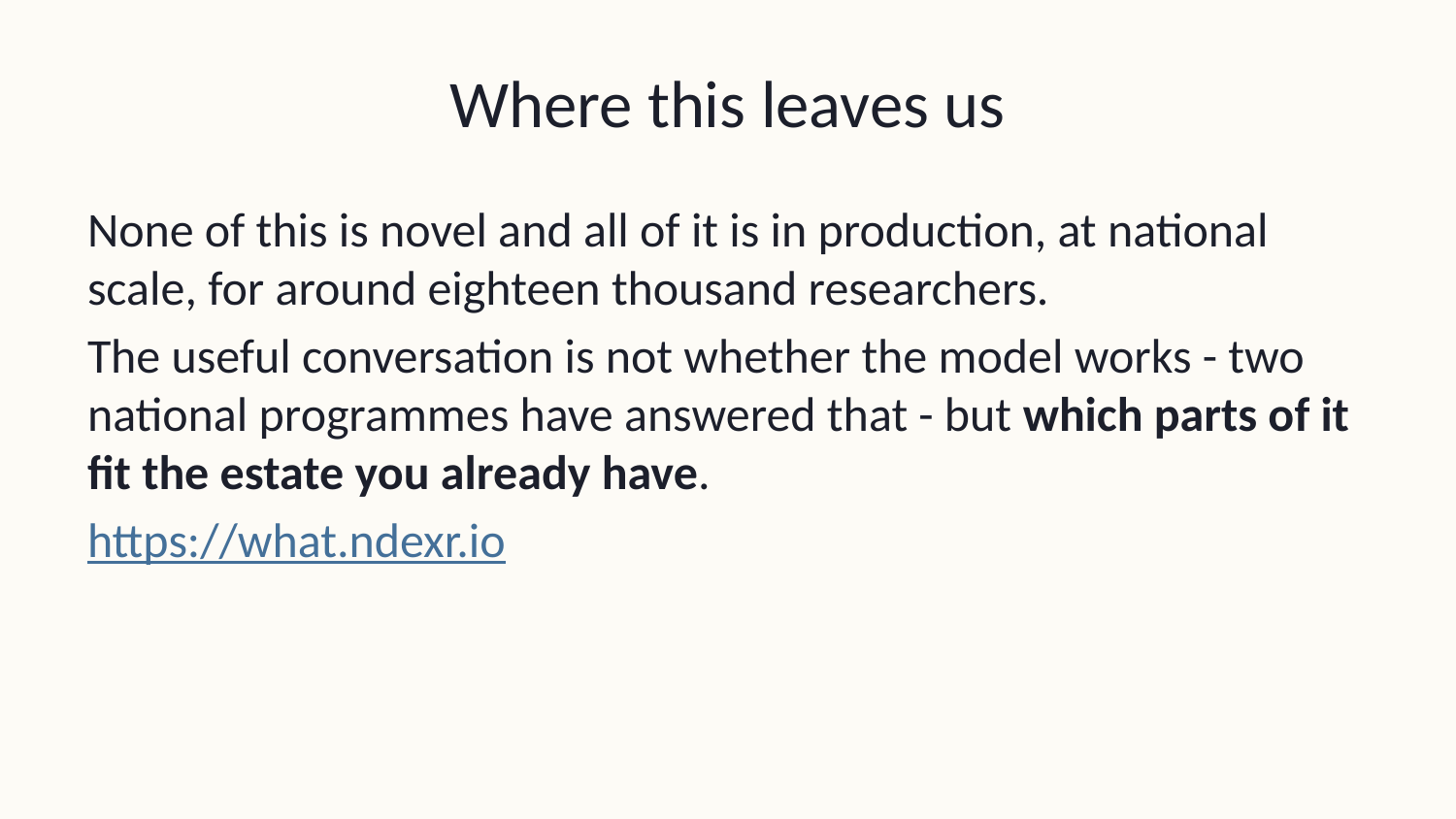

# Where this leaves us
None of this is novel and all of it is in production, at national scale, for around eighteen thousand researchers.
The useful conversation is not whether the model works - two national programmes have answered that - but which parts of it fit the estate you already have.
https://what.ndexr.io